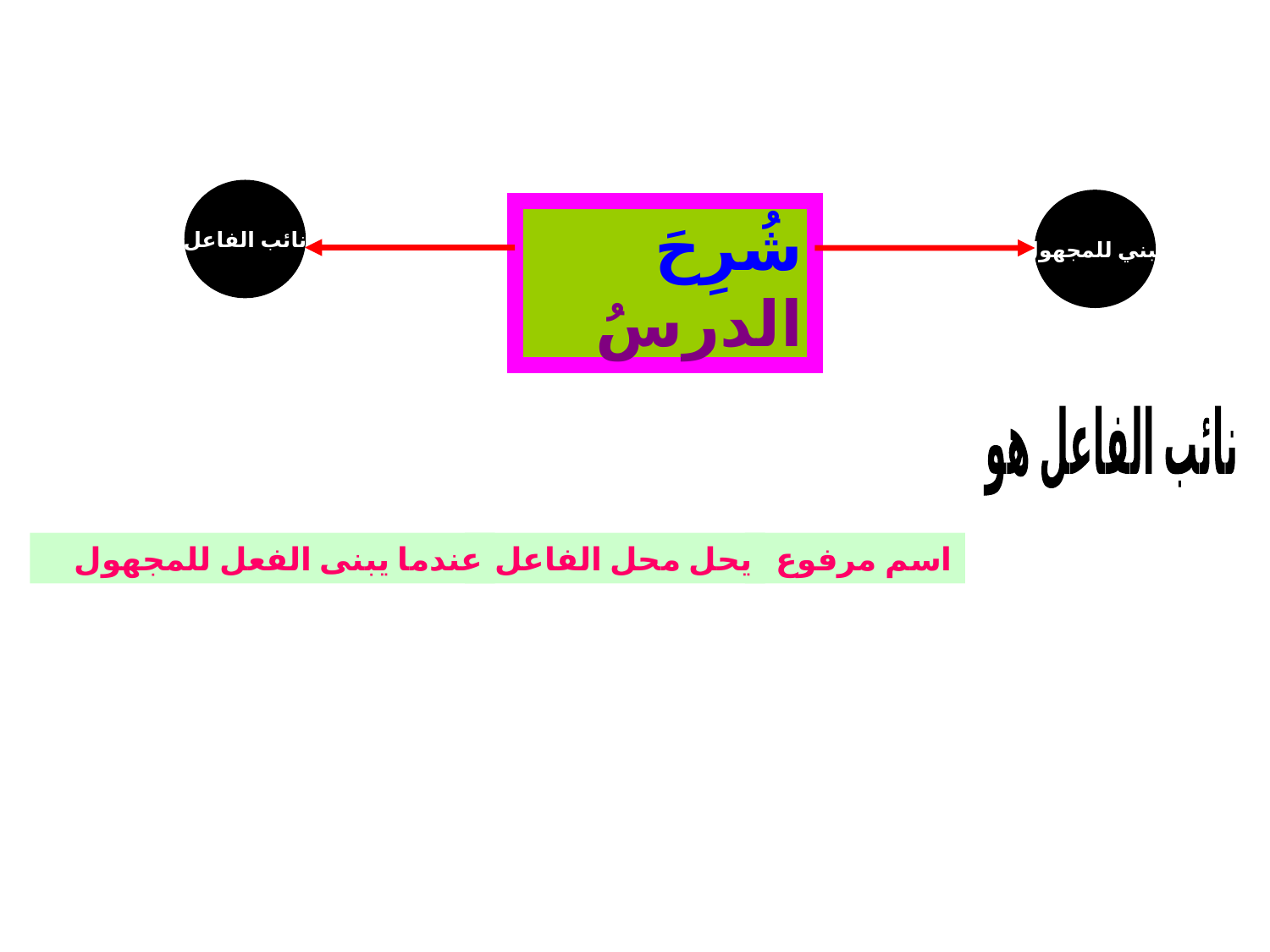

نائب الفاعل
مبني للمجهول
شُرِحَ الدرسُ

نائب الفاعل هو
عندما يبنى الفعل للمجهول
يحل محل الفاعل
اسم مرفوع